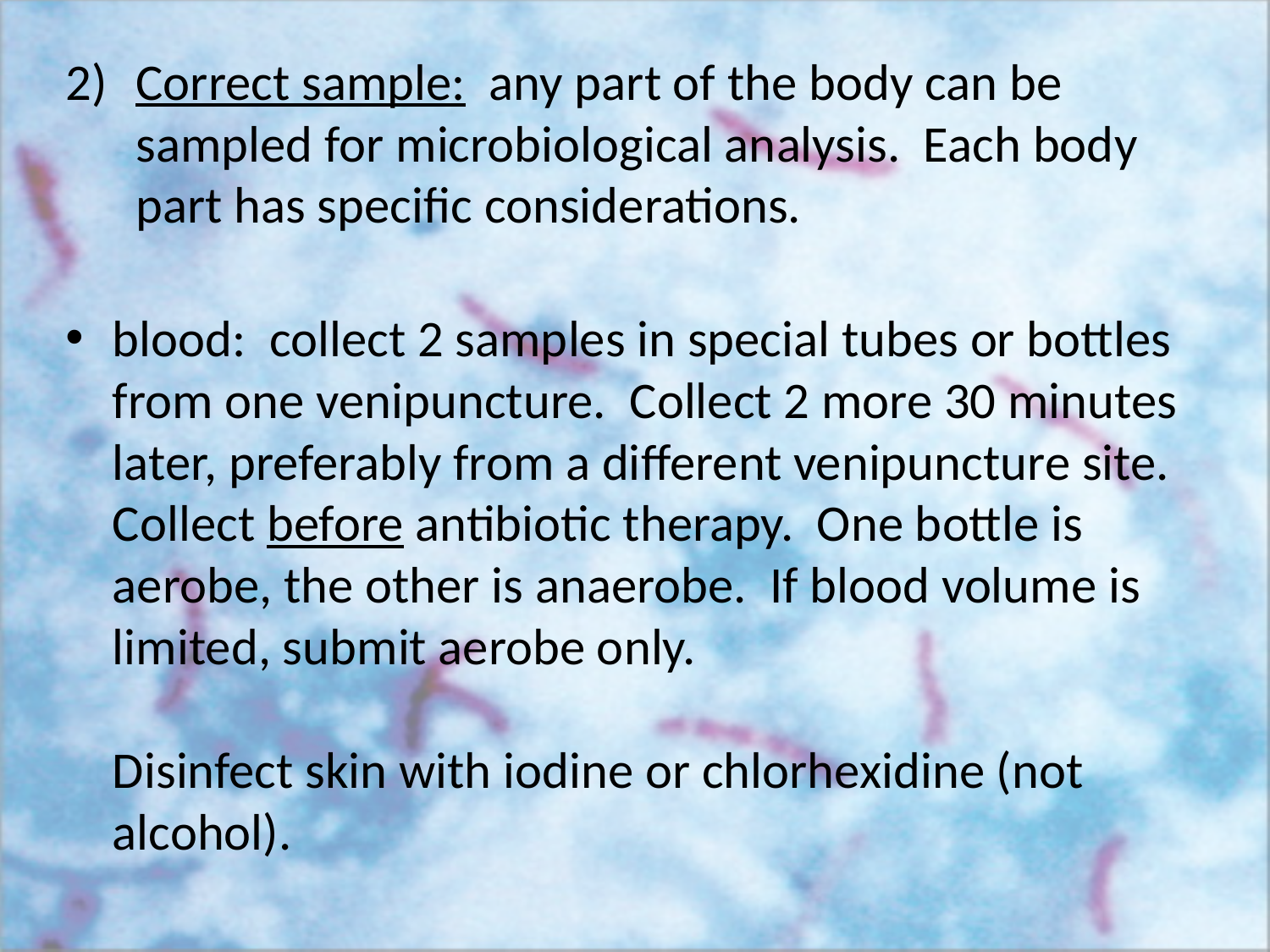

Correct sample:  any part of the body can be sampled for microbiological analysis.  Each body part has specific considerations.
blood:  collect 2 samples in special tubes or bottles from one venipuncture.  Collect 2 more 30 minutes later, preferably from a different venipuncture site.  Collect before antibiotic therapy.  One bottle is aerobe, the other is anaerobe.  If blood volume is limited, submit aerobe only.
Disinfect skin with iodine or chlorhexidine (not alcohol).